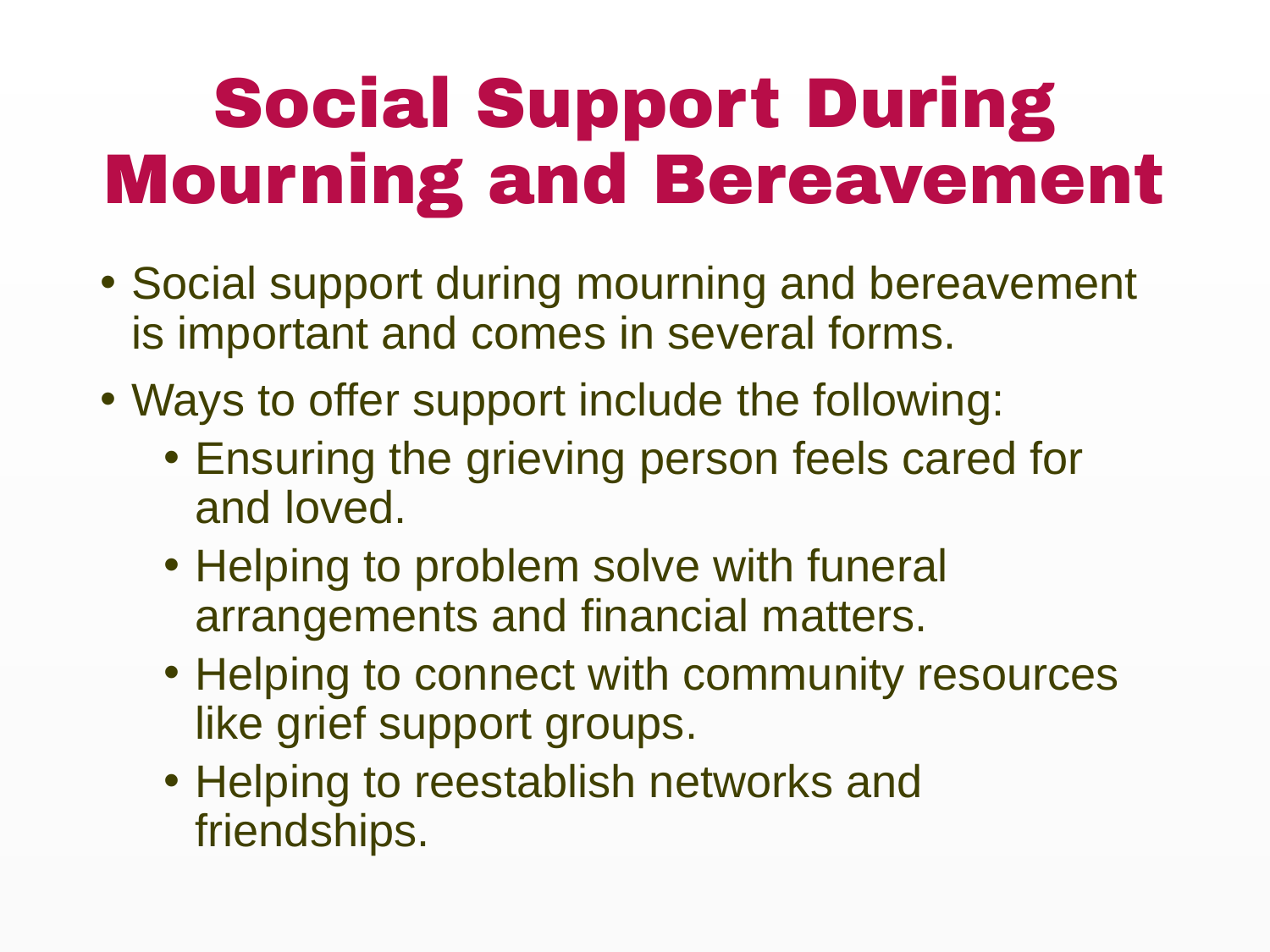

# Social Support During Mourning and Bereavement
Social support during mourning and bereavement is important and comes in several forms.
Ways to offer support include the following:
Ensuring the grieving person feels cared for and loved.
Helping to problem solve with funeral arrangements and financial matters.
Helping to connect with community resources like grief support groups.
Helping to reestablish networks and friendships.